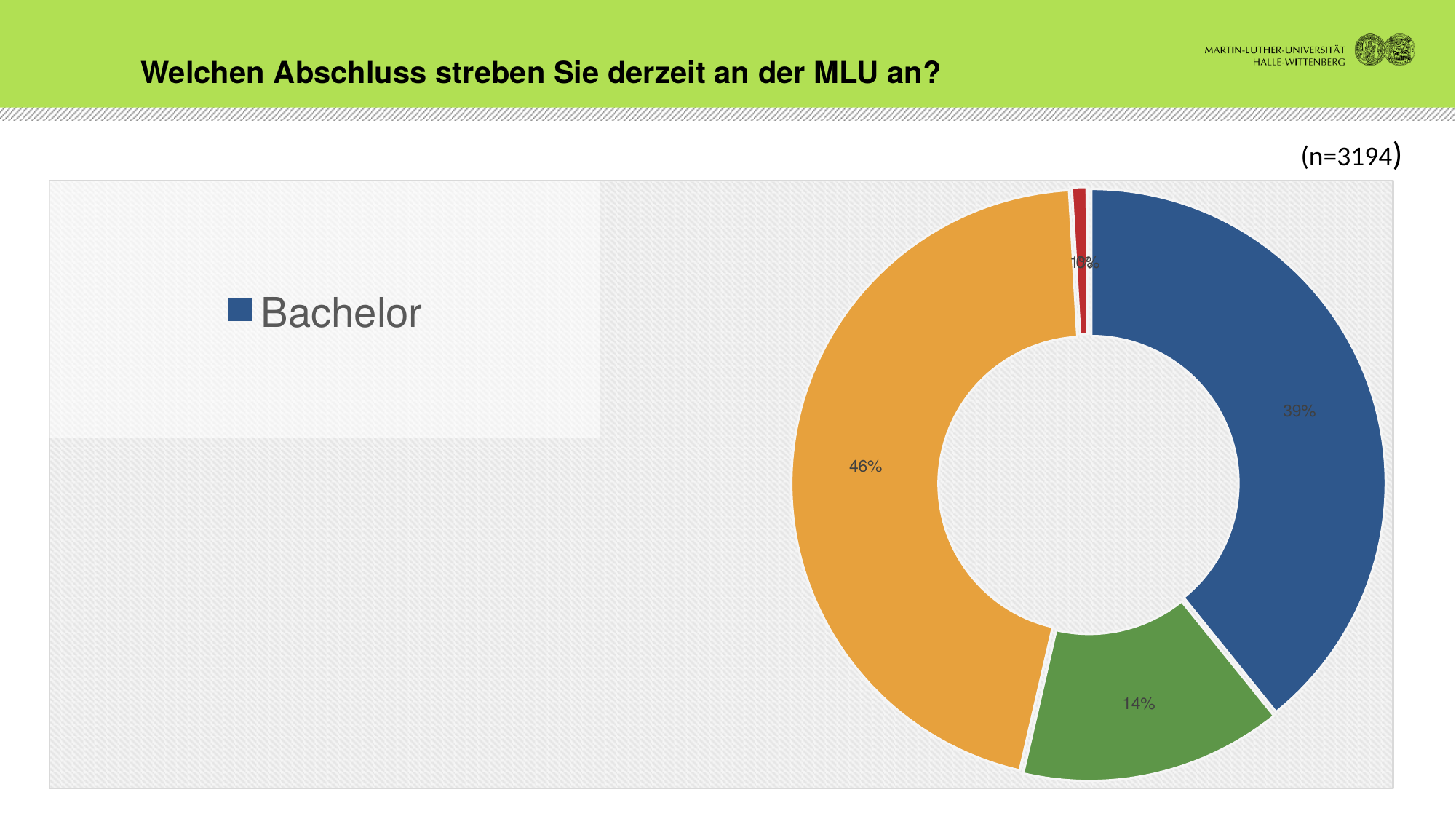

Welchen Abschluss streben Sie derzeit an der MLU an?
# (n=3194)

### Chart

| Category | Bachelor |
|---|---|
| Bachelor | 39.2 |
| Master | 14.4 |
| Staatsexamen | 45.5 |
| Kirchliches Examen | 0.8 |
| Promotion (0,1) | 0.1 |